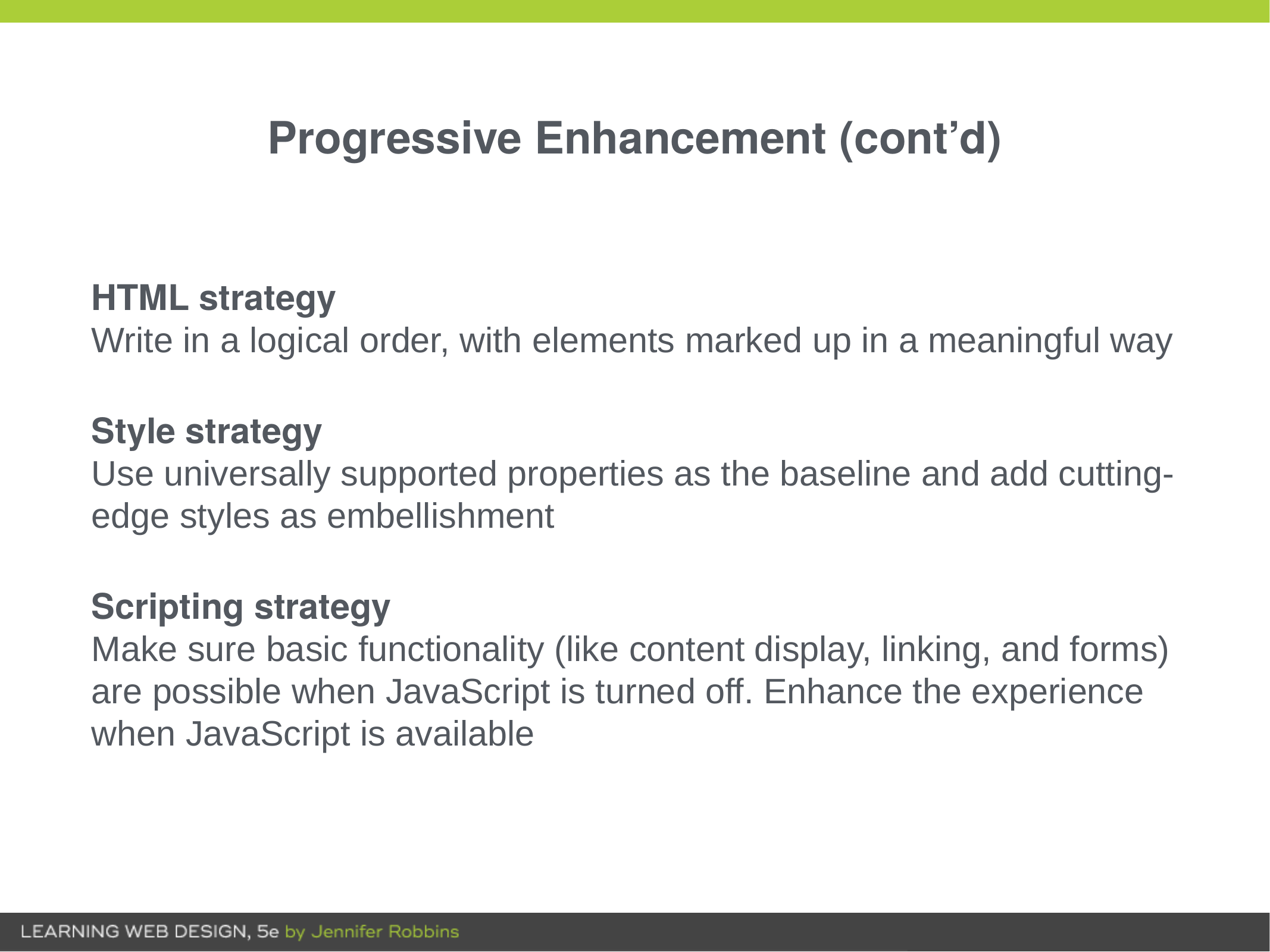

# Progressive Enhancement (cont’d)
HTML strategy
Write in a logical order, with elements marked up in a meaningful way
Style strategy
Use universally supported properties as the baseline and add cutting-edge styles as embellishment
Scripting strategy
Make sure basic functionality (like content display, linking, and forms) are possible when JavaScript is turned off. Enhance the experience when JavaScript is available